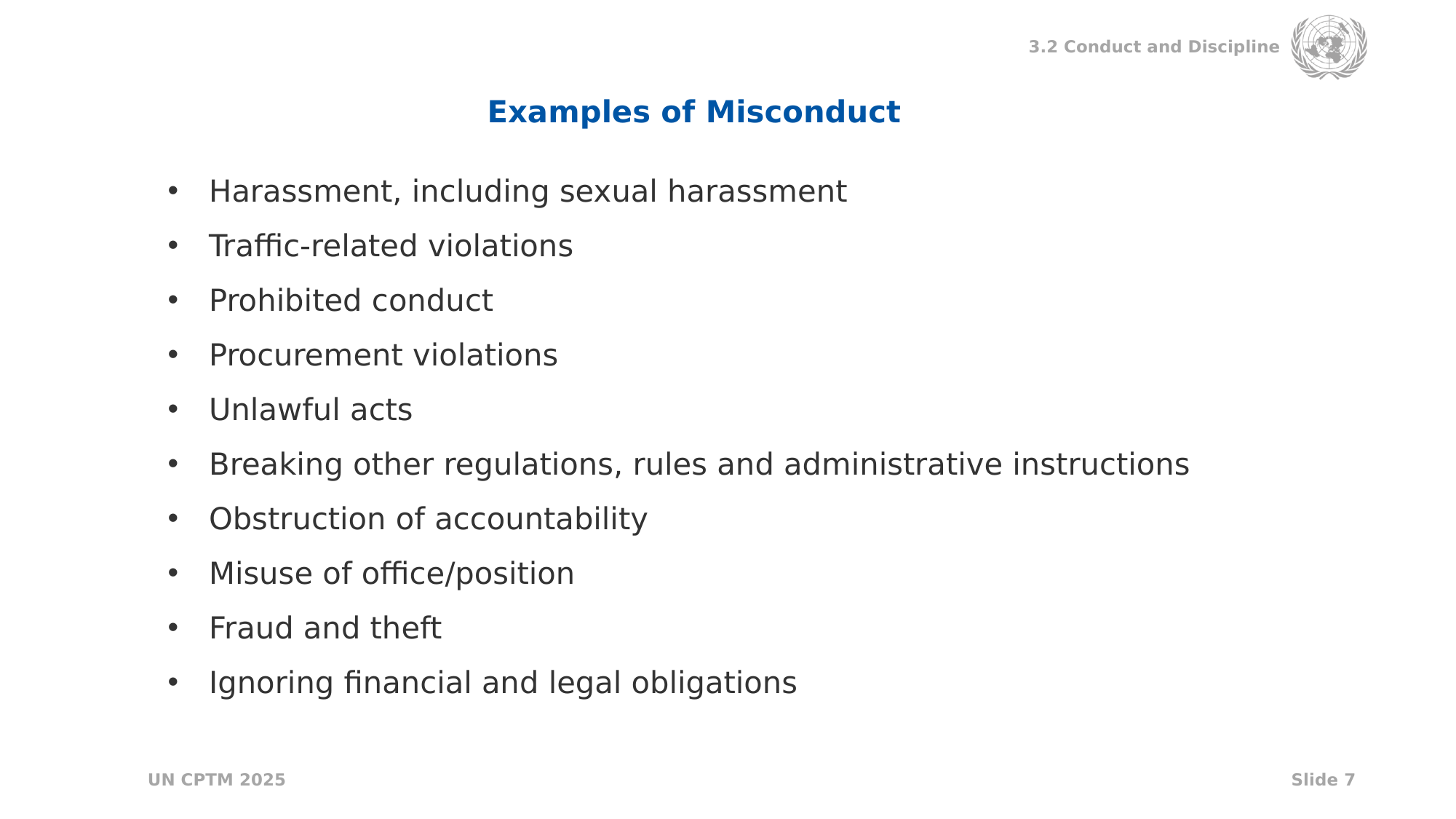

Examples of Misconduct
Harassment, including sexual harassment
Traffic-related violations
Prohibited conduct
Procurement violations
Unlawful acts
Breaking other regulations, rules and administrative instructions
Obstruction of accountability
Misuse of office/position
Fraud and theft
Ignoring financial and legal obligations